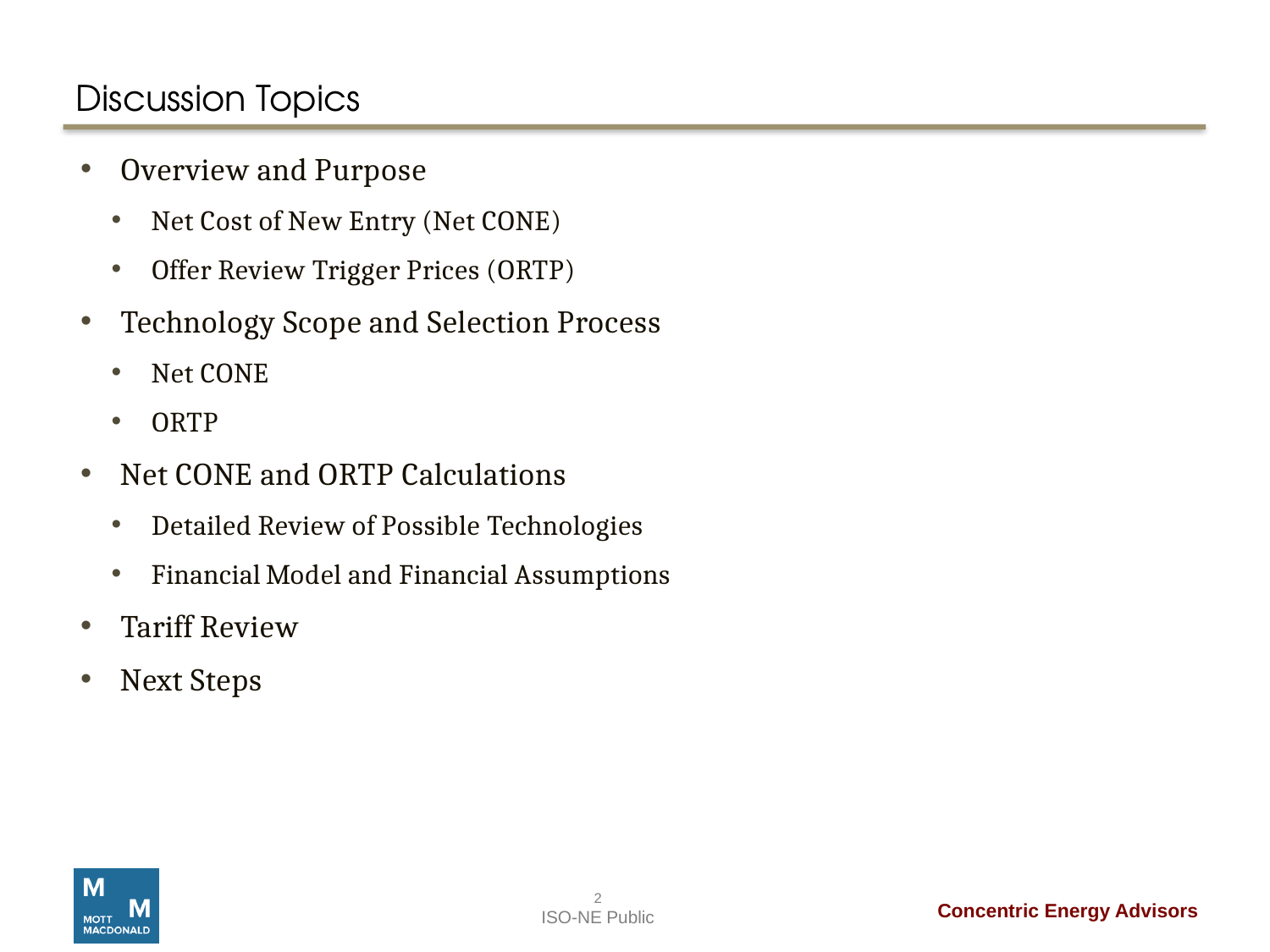

# Discussion Topics
Overview and Purpose
Net Cost of New Entry (Net CONE)
Offer Review Trigger Prices (ORTP)
Technology Scope and Selection Process
Net CONE
ORTP
Net CONE and ORTP Calculations
Detailed Review of Possible Technologies
Financial Model and Financial Assumptions
Tariff Review
Next Steps